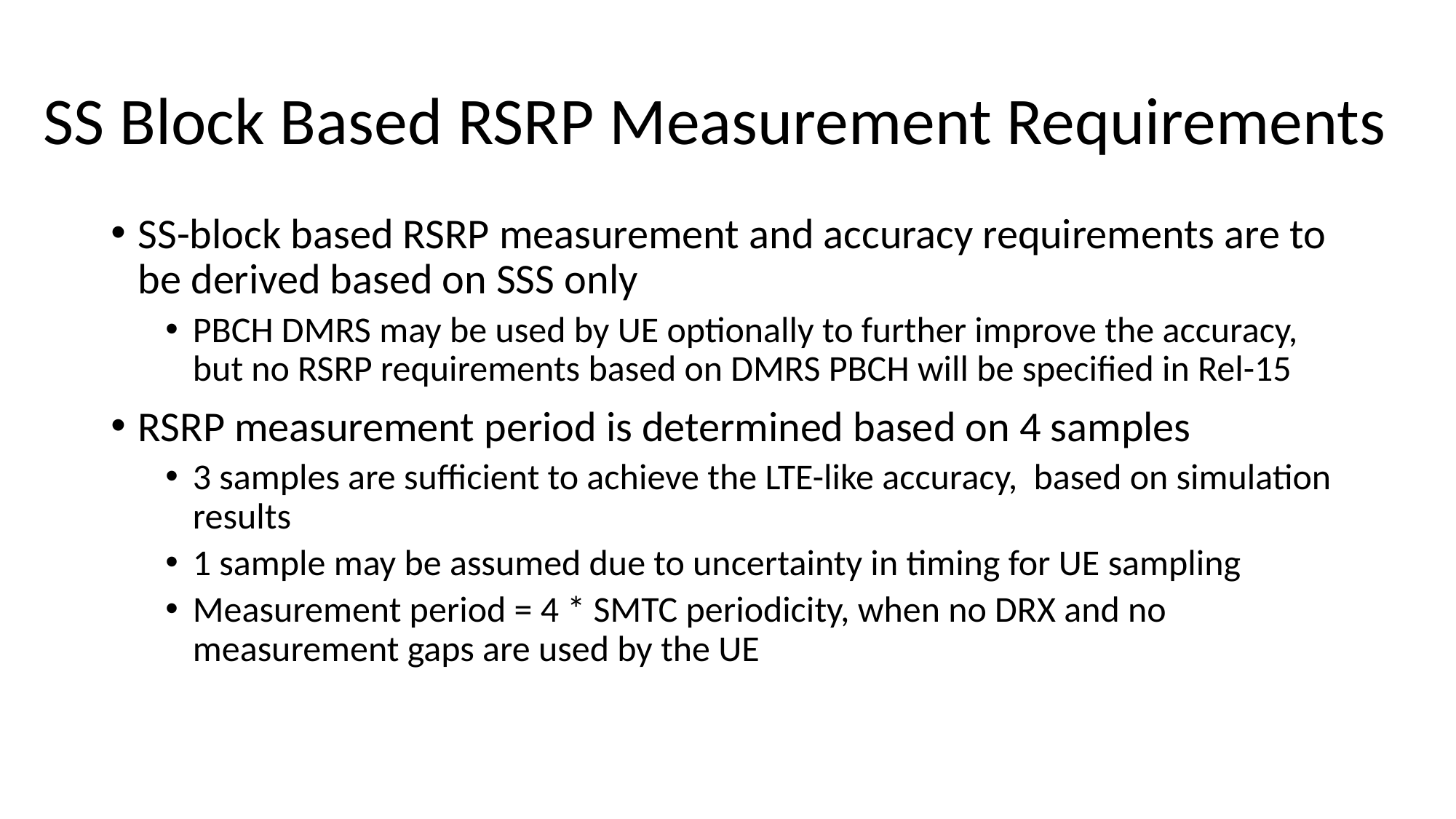

# SS Block Based RSRP Measurement Requirements
SS-block based RSRP measurement and accuracy requirements are to be derived based on SSS only
PBCH DMRS may be used by UE optionally to further improve the accuracy, but no RSRP requirements based on DMRS PBCH will be specified in Rel-15
RSRP measurement period is determined based on 4 samples
3 samples are sufficient to achieve the LTE-like accuracy,  based on simulation results
1 sample may be assumed due to uncertainty in timing for UE sampling
Measurement period = 4 * SMTC periodicity, when no DRX and no measurement gaps are used by the UE